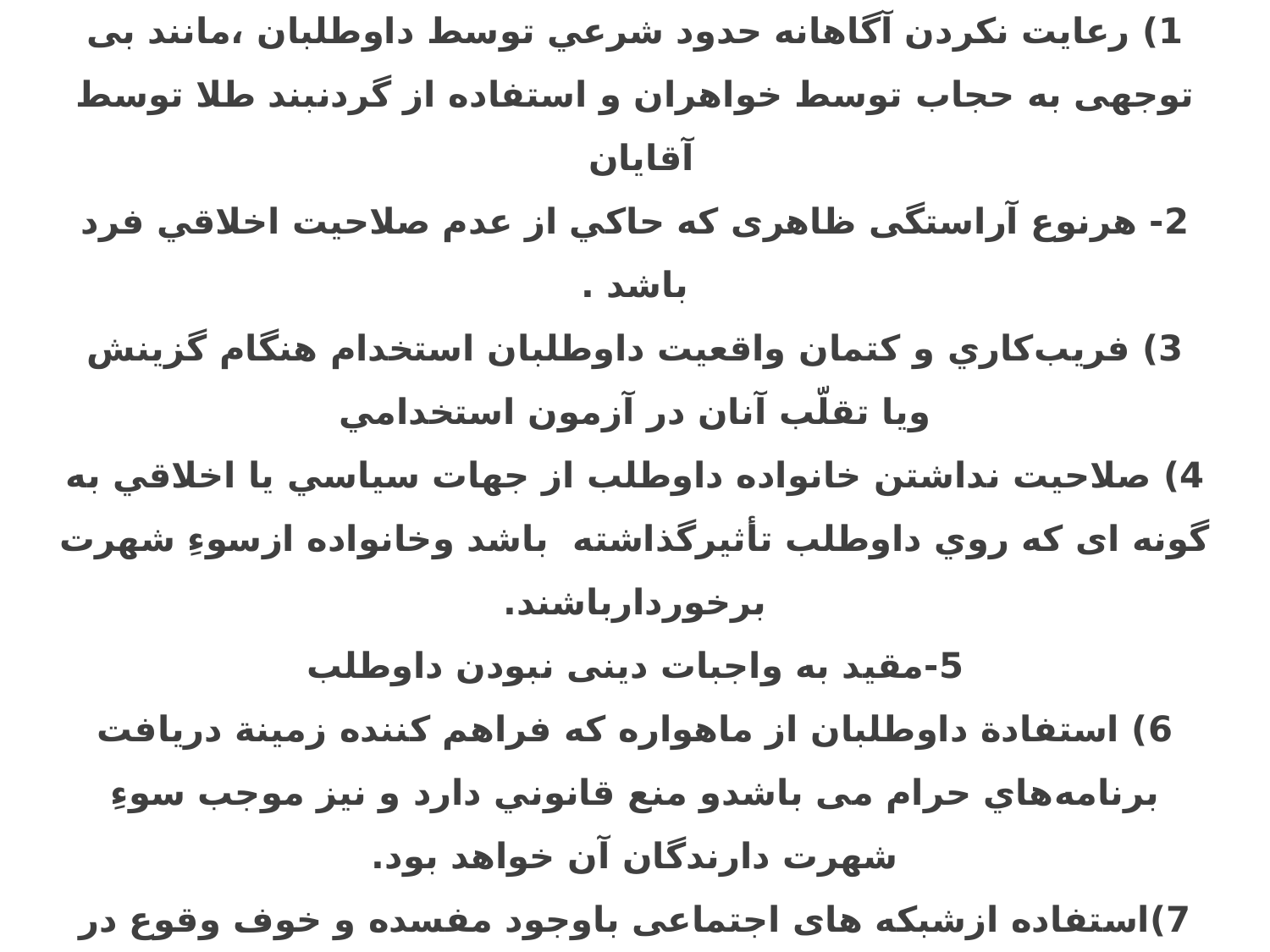

# 1) رعايت نکردن آگاهانه حدود شرعي توسط داوطلبان ،مانند بی توجهی به حجاب توسط خواهران و استفاده از گردنبند طلا توسط آقایان 2- هرنوع آراستگی ظاهری که حاكي از عدم صلاحيت اخلاقي فرد باشد . 3) فريب‌كاري و كتمان واقعيت داوطلبان استخدام هنگام گزينش ویا تقلّب آنان در آزمون استخدامي 4) صلاحيت نداشتن خانواده داوطلب از جهات سياسي يا اخلاقي به گونه ای كه روي داوطلب تأثيرگذاشته  باشد وخانواده ازسوءِ شهرت برخوردارباشند. 5-مقید به واجبات دینی نبودن داوطلب 6) استفادة داوطلبان از ماهواره که فراهم کننده زمينة دريافت برنامه‌هاي حرام می باشدو منع قانوني دارد و نيز موجب سوءِ شهرت دارندگان آن خواهد بود. 7)استفاده ازشبکه های اجتماعی باوجود مفسده و خوف وقوع در حرام که حاکی ازبی مبالاتی داوطلبان دارد.